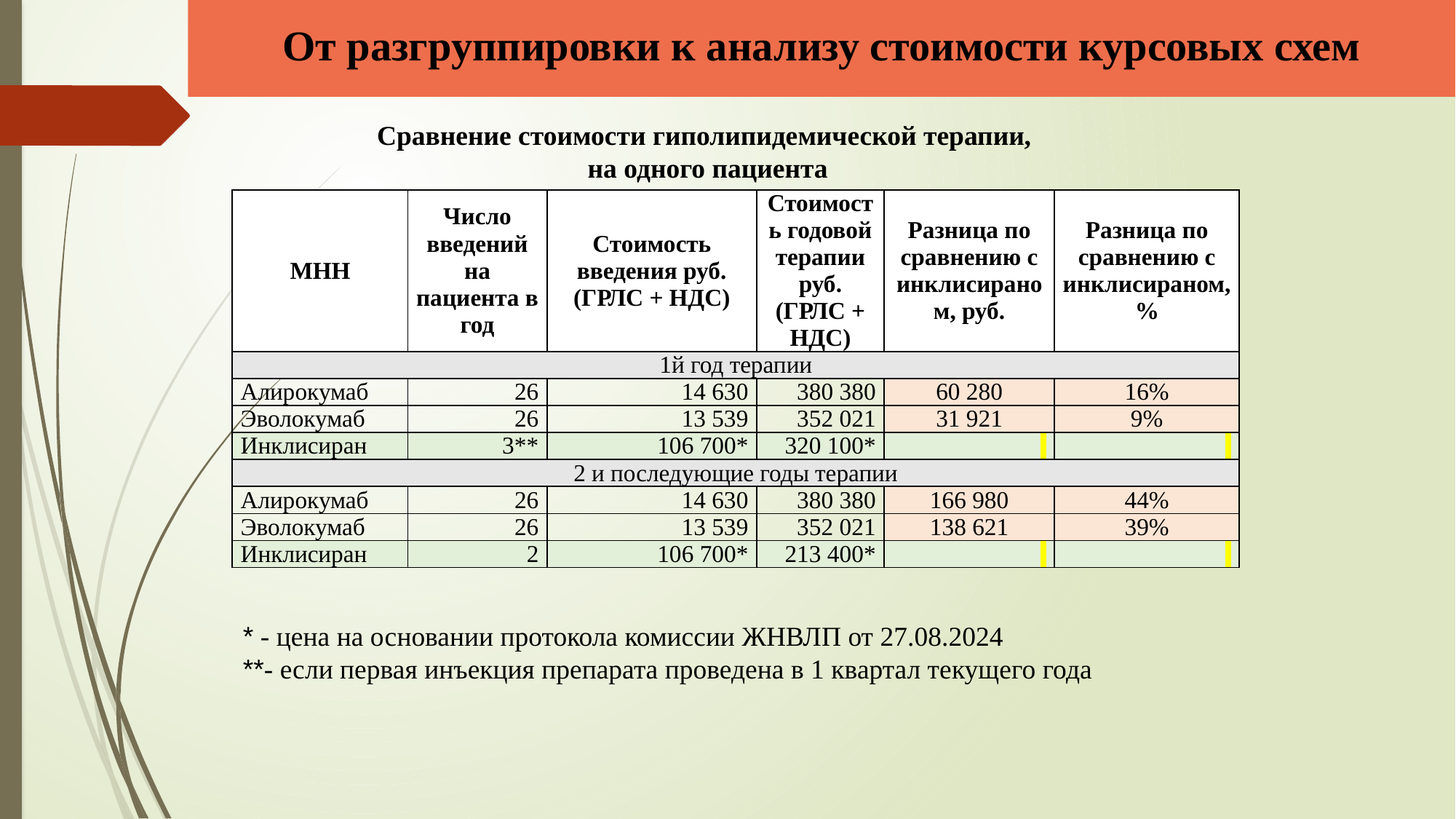

От разгруппировки к анализу стоимости курсовых схем
Сравнение стоимости гиполипидемической терапии,
на одного пациента
| МНН | Число введений на пациента в год | Стоимость введения руб. (ГРЛС + НДС) | Стоимость годовой терапии руб. (ГРЛС + НДС) | Разница по сравнению с инклисираном, руб. | Разница по сравнению с инклисираном, % |
| --- | --- | --- | --- | --- | --- |
| 1й год терапии |  |  |  |  |  |
| Алирокумаб | 26 | 14 630 | 380 380 | 60 280 | 16% |
| Эволокумаб | 26 | 13 539 | 352 021 | 31 921 | 9% |
| Инклисиран | 3\*\* | 106 700\* | 320 100\* |  |  |
| 2 и последующие годы терапии |  |  |  |  |  |
| Алирокумаб | 26 | 14 630 | 380 380 | 166 980 | 44% |
| Эволокумаб | 26 | 13 539 | 352 021 | 138 621 | 39% |
| Инклисиран | 2 | 106 700\* | 213 400\* |  |  |
* - цена на основании протокола комиссии ЖНВЛП от 27.08.2024
**- если первая инъекция препарата проведена в 1 квартал текущего года